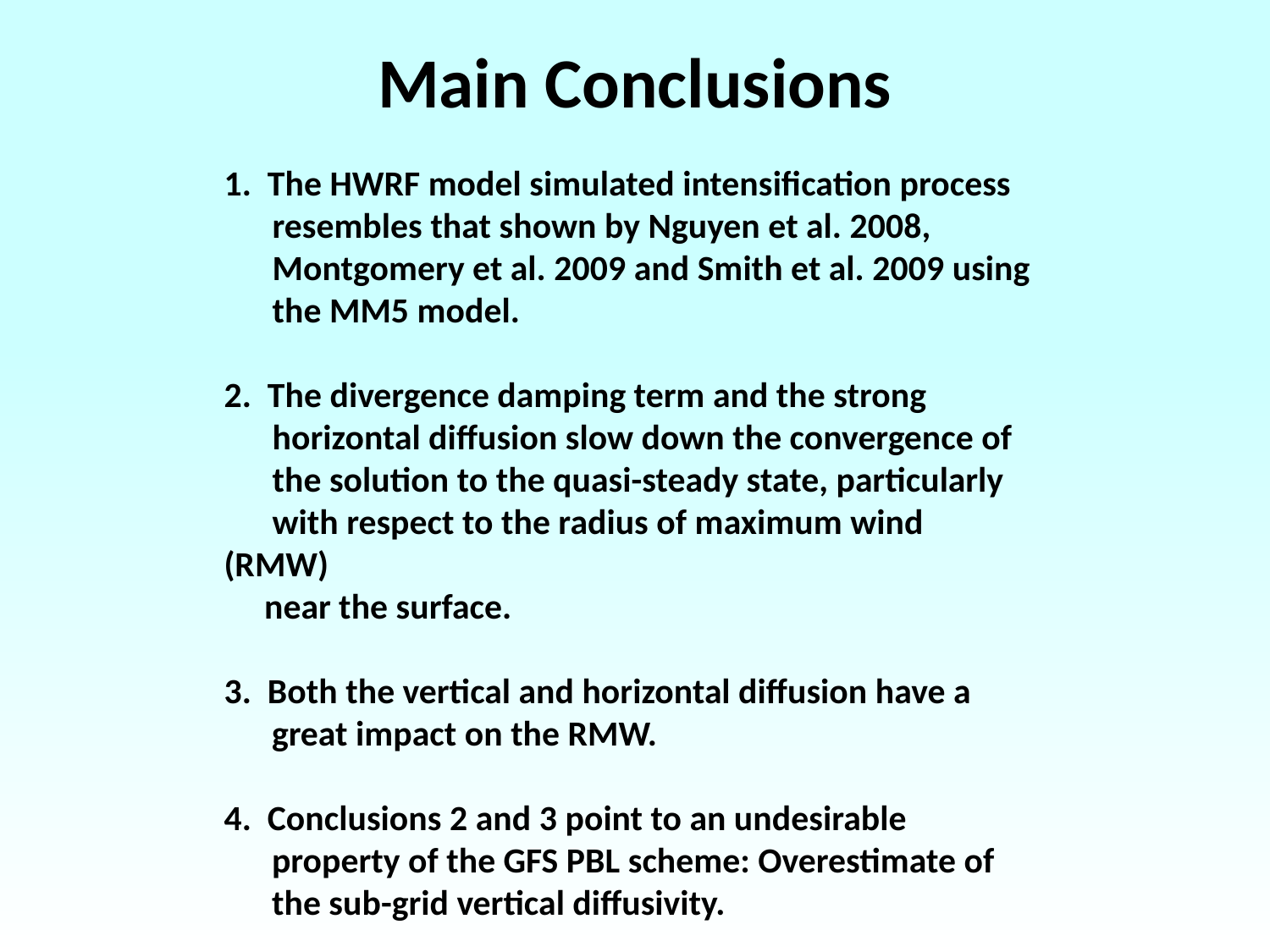

# Main Conclusions

1.  The HWRF model simulated intensification process
      resembles that shown by Nguyen et al. 2008,
      Montgomery et al. 2009 and Smith et al. 2009 using
      the MM5 model.

2.  The divergence damping term and the strong
      horizontal diffusion slow down the convergence of
      the solution to the quasi-steady state, particularly
      with respect to the radius of maximum wind (RMW)
     near the surface.

3.  Both the vertical and horizontal diffusion have a great impact on the RMW.

4.  Conclusions 2 and 3 point to an undesirable property of the GFS PBL scheme: Overestimate of the sub-grid vertical diffusivity.